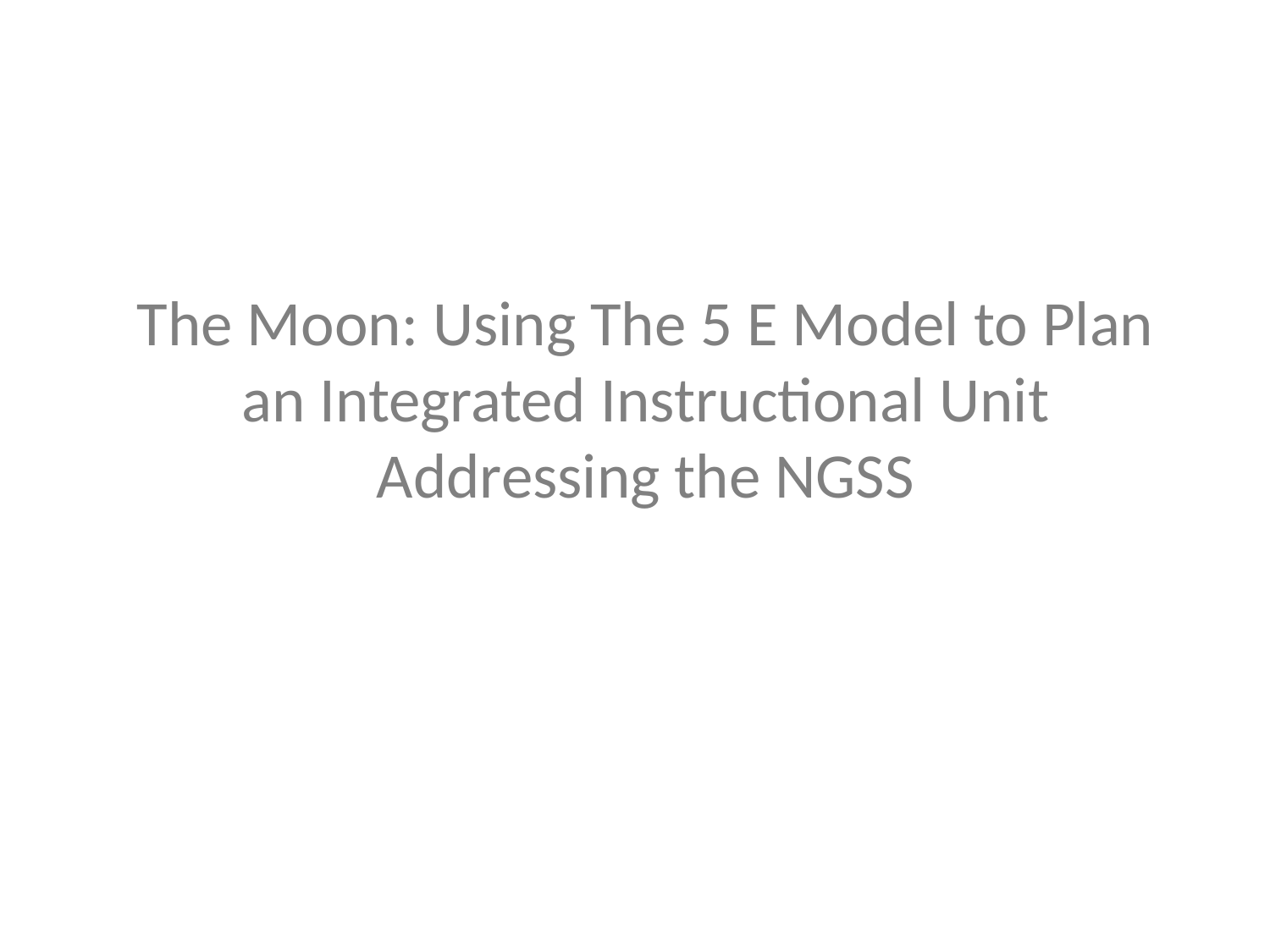

# The Moon: Using The 5 E Model to Plan an Integrated Instructional Unit Addressing the NGSS